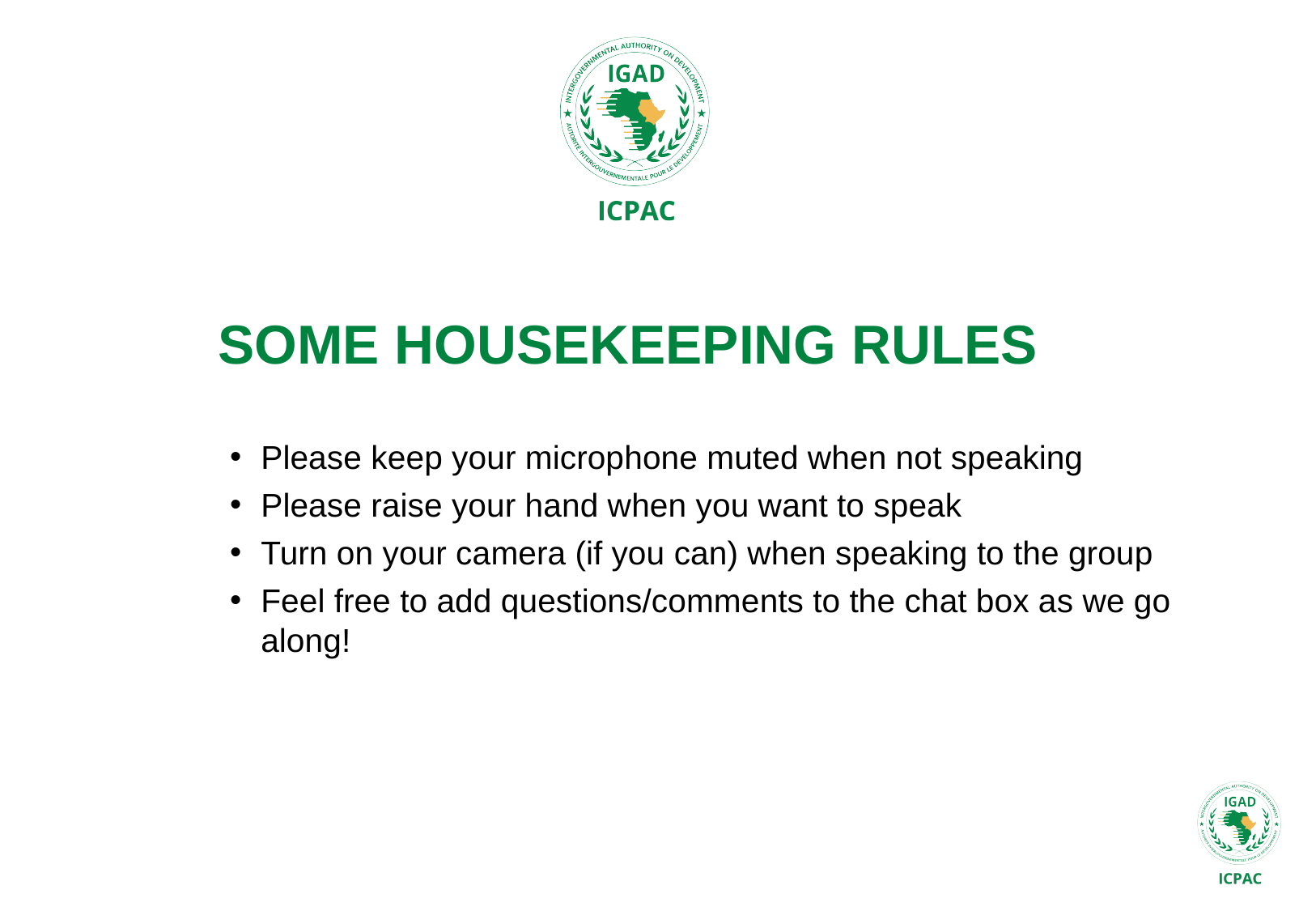

# Some housekeeping rules
Please keep your microphone muted when not speaking
Please raise your hand when you want to speak
Turn on your camera (if you can) when speaking to the group
Feel free to add questions/comments to the chat box as we go along!